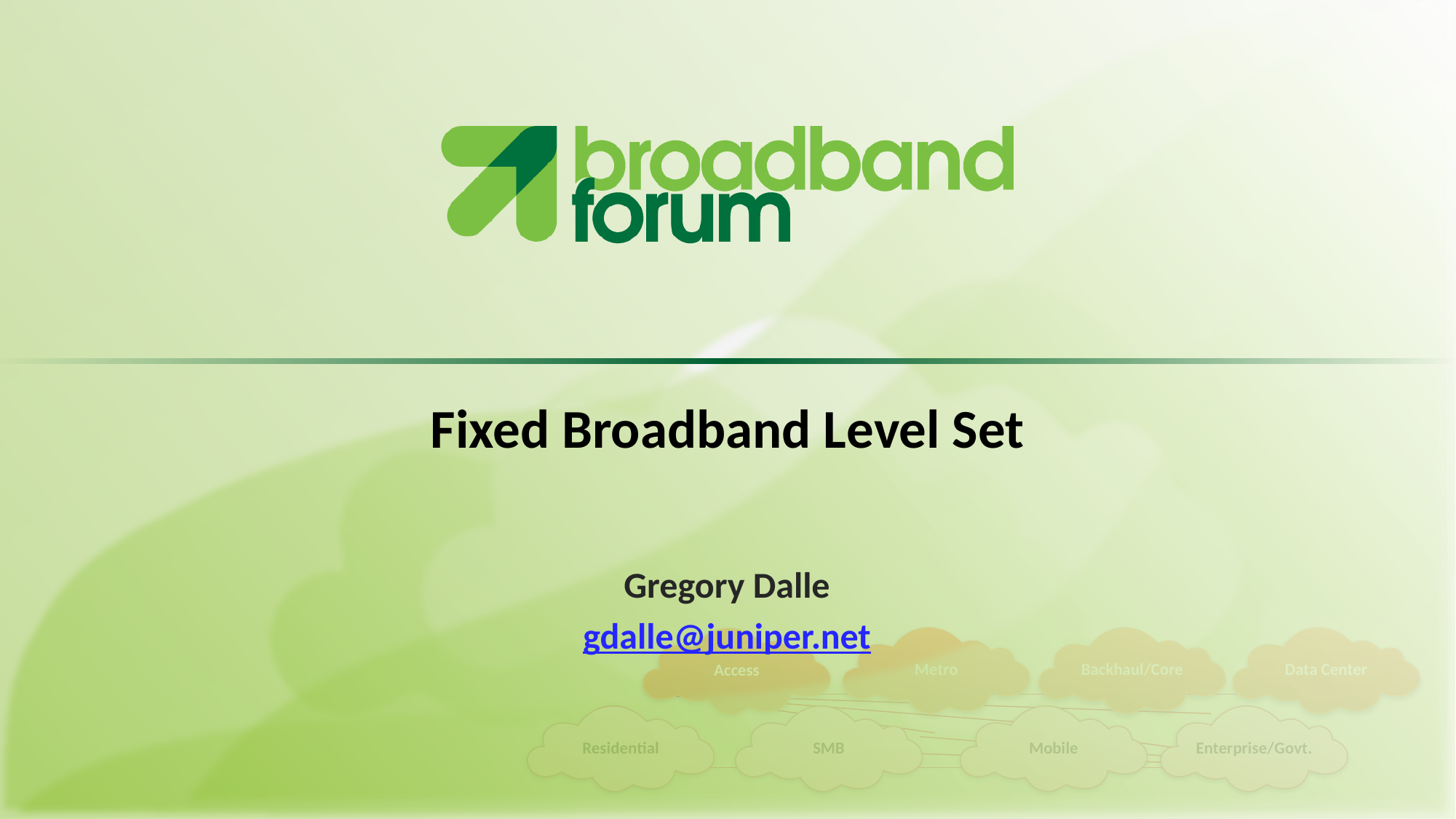

# Fixed Broadband Level Set
Gregory Dalle
gdalle@juniper.net